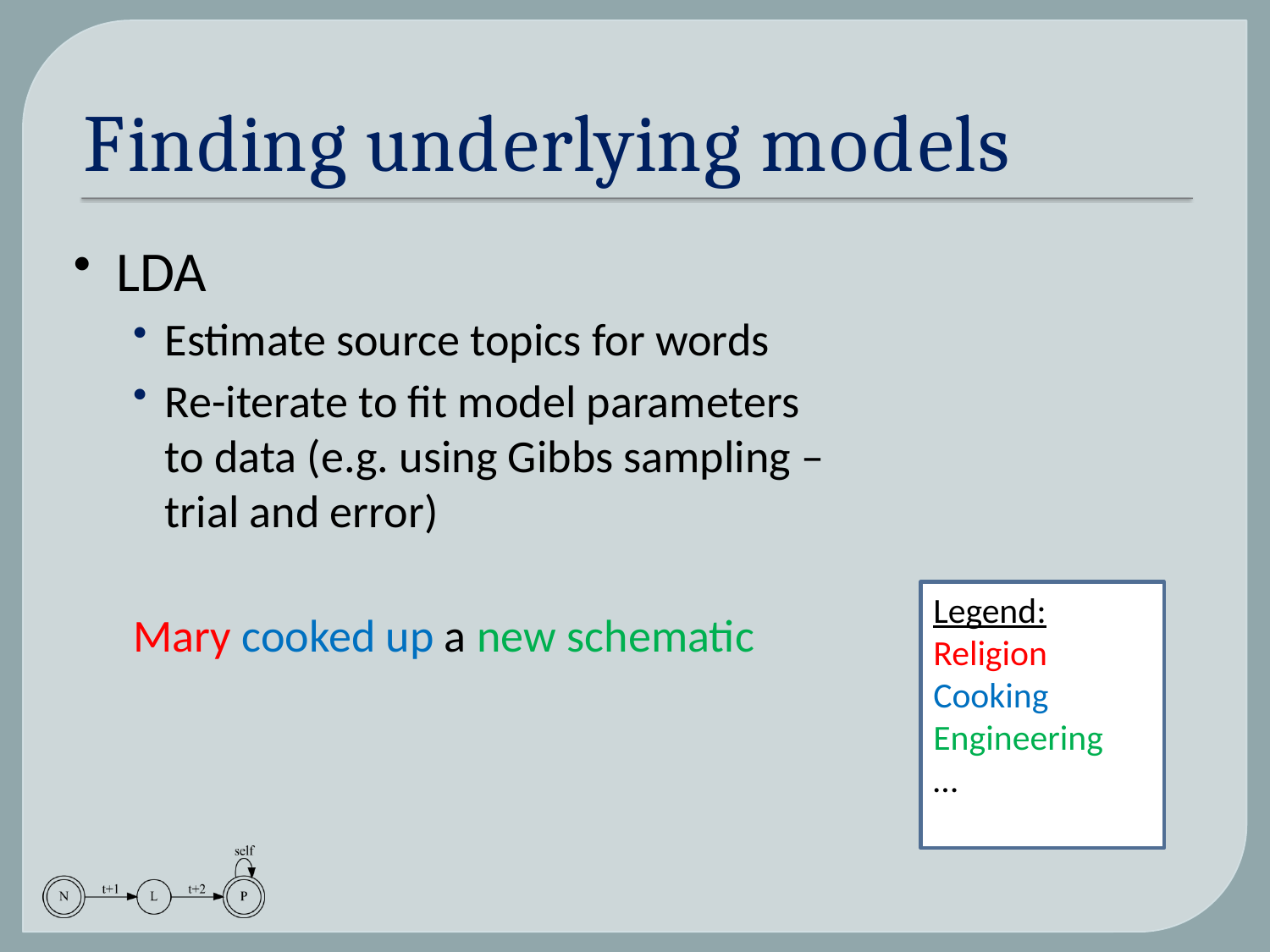

# Finding underlying models
LDA
Estimate source topics for words
Re-iterate to fit model parameters
to data (e.g. using Gibbs sampling –
trial and error)

Mary cooked up a new schematic

Legend:
Religion
Cooking
Engineering
…